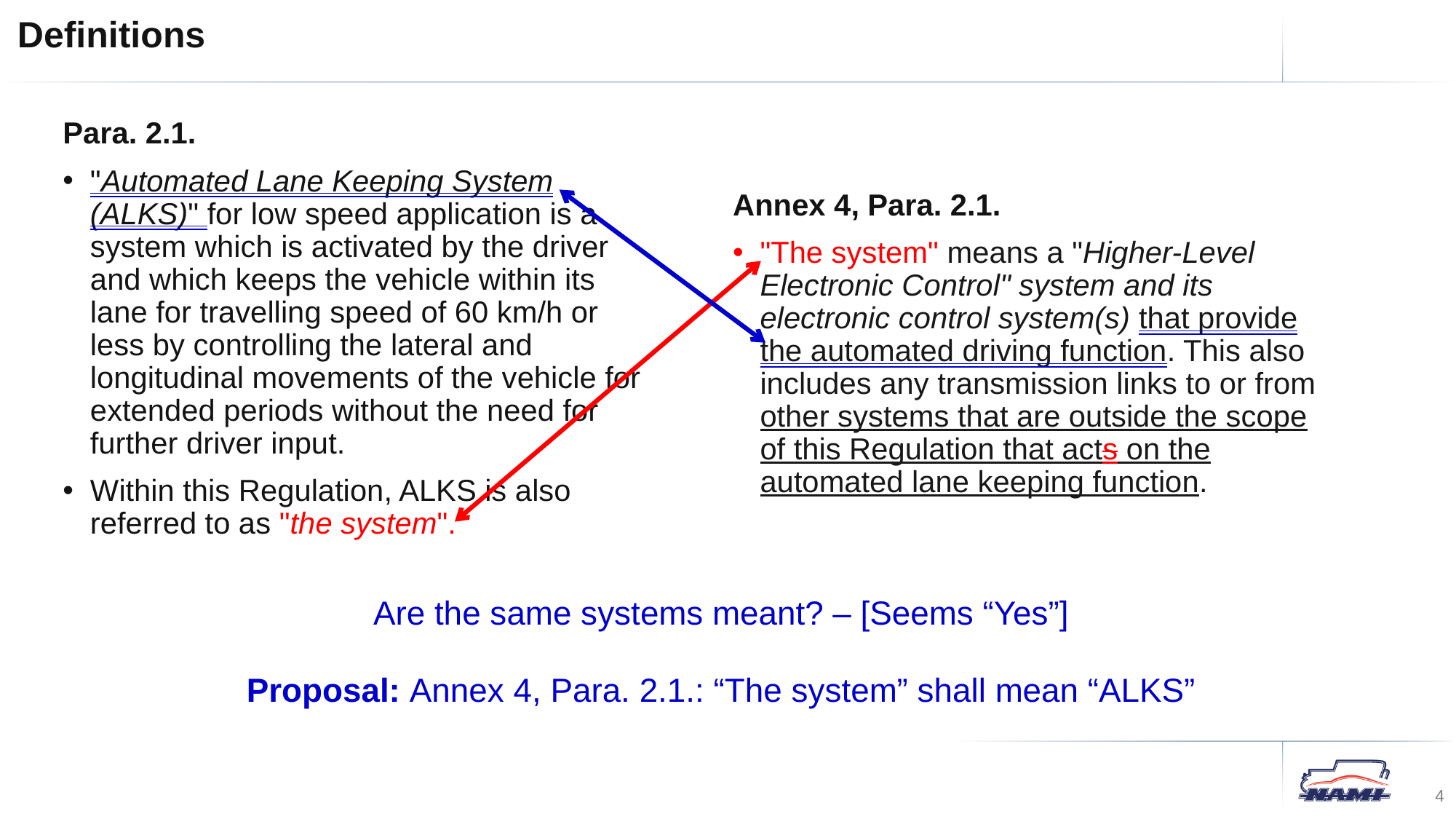

Definitions
Para. 2.1.
"Automated Lane Keeping System (ALKS)" for low speed application is a system which is activated by the driver and which keeps the vehicle within its lane for travelling speed of 60 km/h or less by controlling the lateral and longitudinal movements of the vehicle for extended periods without the need for further driver input.
Within this Regulation, ALKS is also referred to as "the system".
Annex 4, Para. 2.1.
"The system" means a "Higher-Level Electronic Control" system and its electronic control system(s) that provide the automated driving function. This also includes any transmission links to or from other systems that are outside the scope of this Regulation that acts on the automated lane keeping function.
Are the same systems meant? – [Seems “Yes”]
Proposal: Annex 4, Para. 2.1.: “The system” shall mean “ALKS”
4